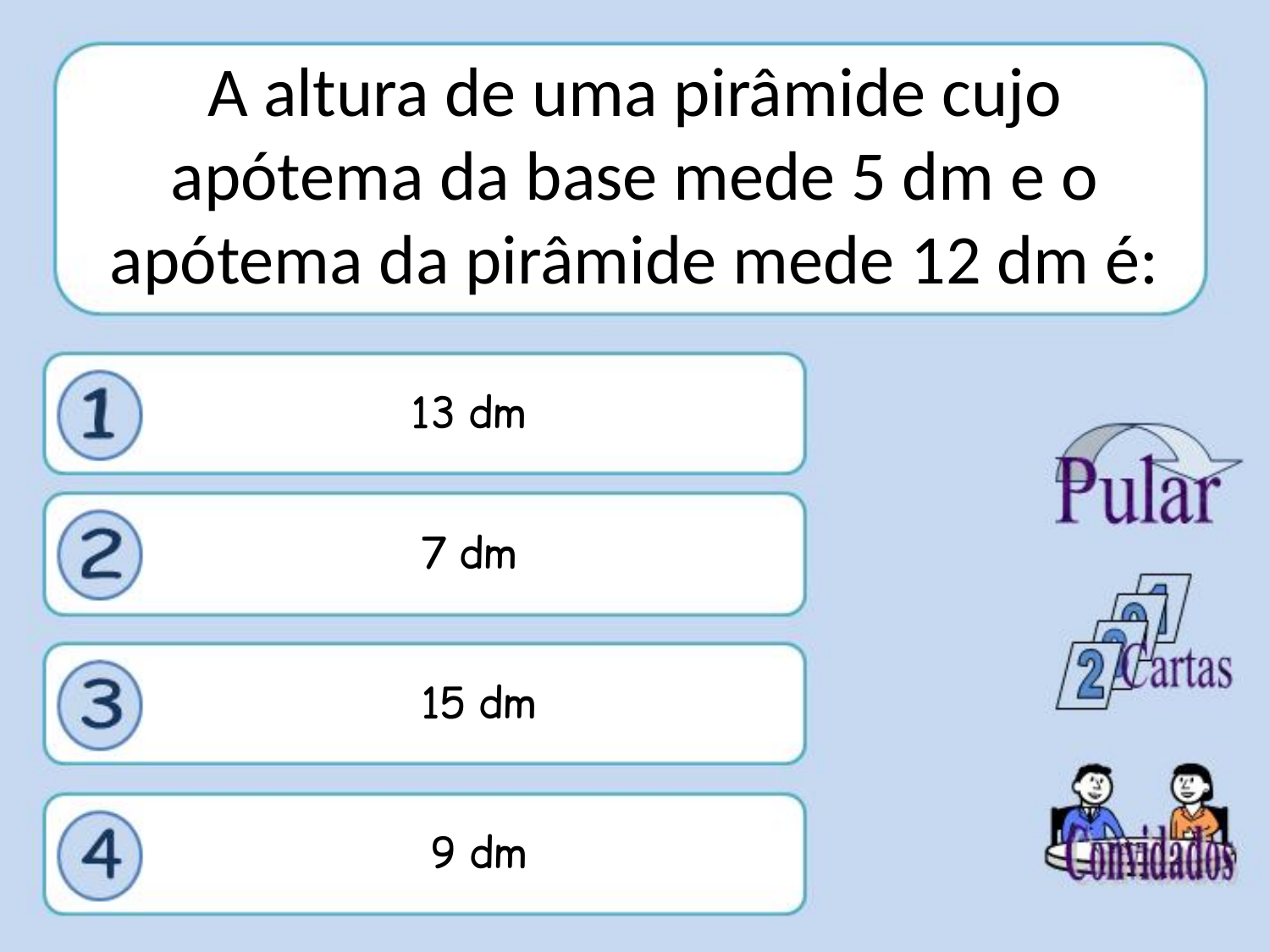

# A altura de uma pirâmide cujo apótema da base mede 5 dm e o apótema da pirâmide mede 12 dm é:
13 dm
.

.
7 dm
15 dm
9 dm